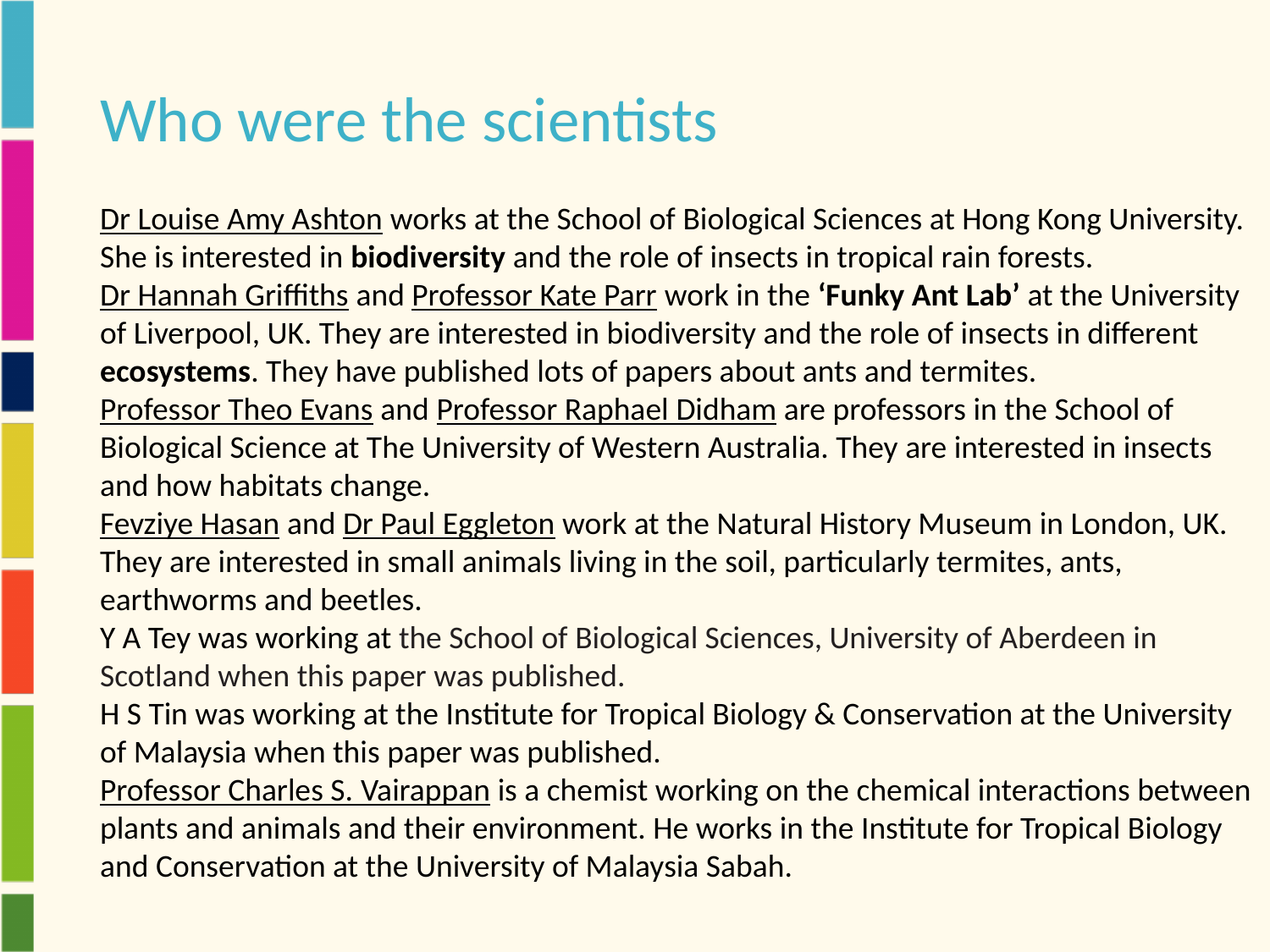

# Who were the scientists
Dr Louise Amy Ashton works at the School of Biological Sciences at Hong Kong University. She is interested in biodiversity and the role of insects in tropical rain forests.
Dr Hannah Griffiths and Professor Kate Parr work in the ‘Funky Ant Lab’ at the University of Liverpool, UK. They are interested in biodiversity and the role of insects in different ecosystems. They have published lots of papers about ants and termites.
Professor Theo Evans and Professor Raphael Didham are professors in the School of Biological Science at The University of Western Australia. They are interested in insects and how habitats change.
Fevziye Hasan and Dr Paul Eggleton work at the Natural History Museum in London, UK. They are interested in small animals living in the soil, particularly termites, ants, earthworms and beetles.
Y A Tey was working at the School of Biological Sciences, University of Aberdeen in Scotland when this paper was published.
H S Tin was working at the Institute for Tropical Biology & Conservation at the University of Malaysia when this paper was published.
Professor Charles S. Vairappan is a chemist working on the chemical interactions between plants and animals and their environment. He works in the Institute for Tropical Biology and Conservation at the University of Malaysia Sabah.